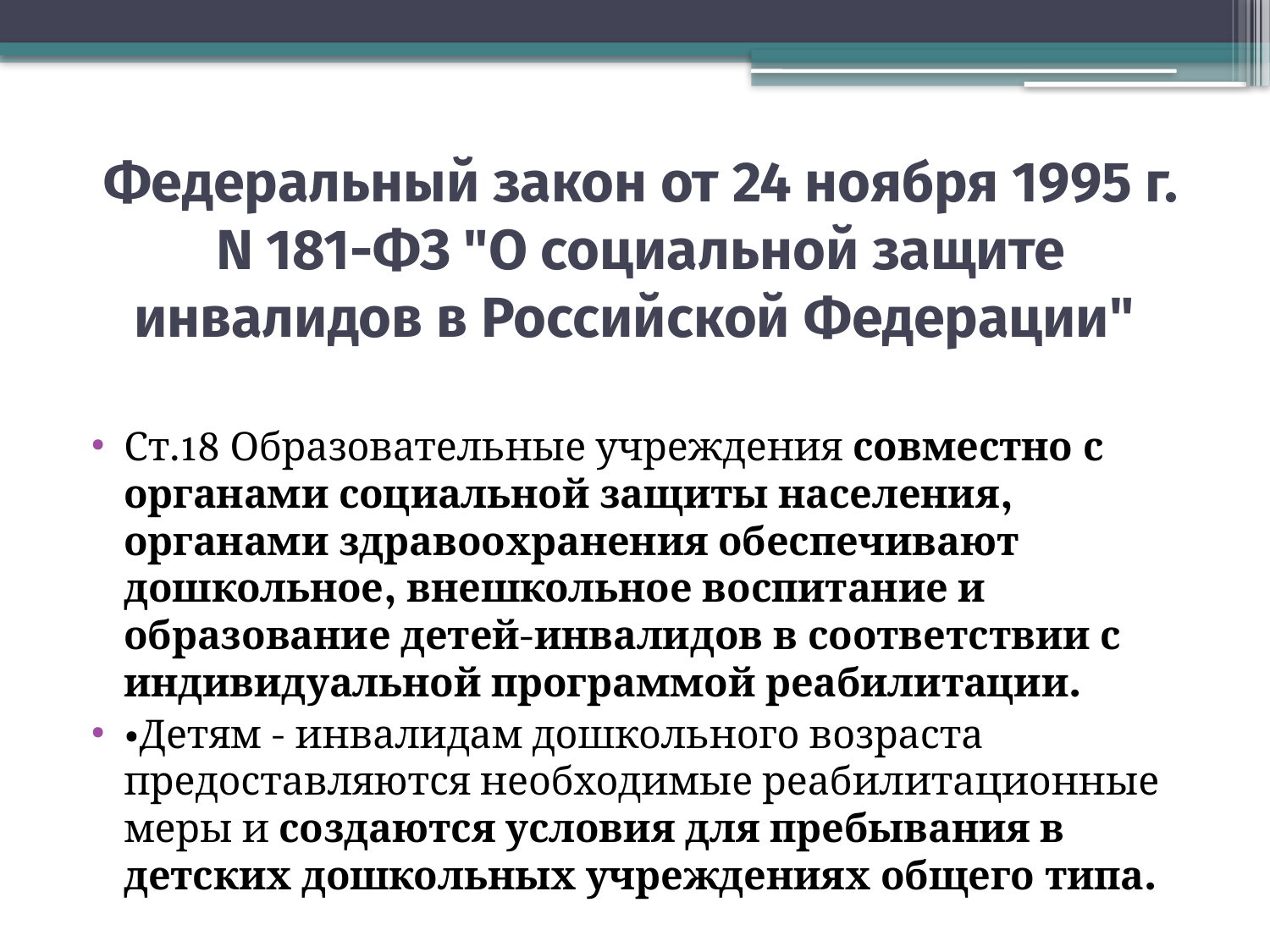

# Федеральный закон от 24 ноября 1995 г. N 181-ФЗ "О социальной защите инвалидов в Российской Федерации"

Ст.18 Образовательные учреждения совместно с органами социальной защиты населения, органами здравоохранения обеспечивают дошкольное, внешкольное воспитание и образование детей-инвалидов в соответствии с индивидуальной программой реабилитации.
•Детям - инвалидам дошкольного возраста предоставляются необходимые реабилитационные меры и создаются условия для пребывания в детских дошкольных учреждениях общего типа.